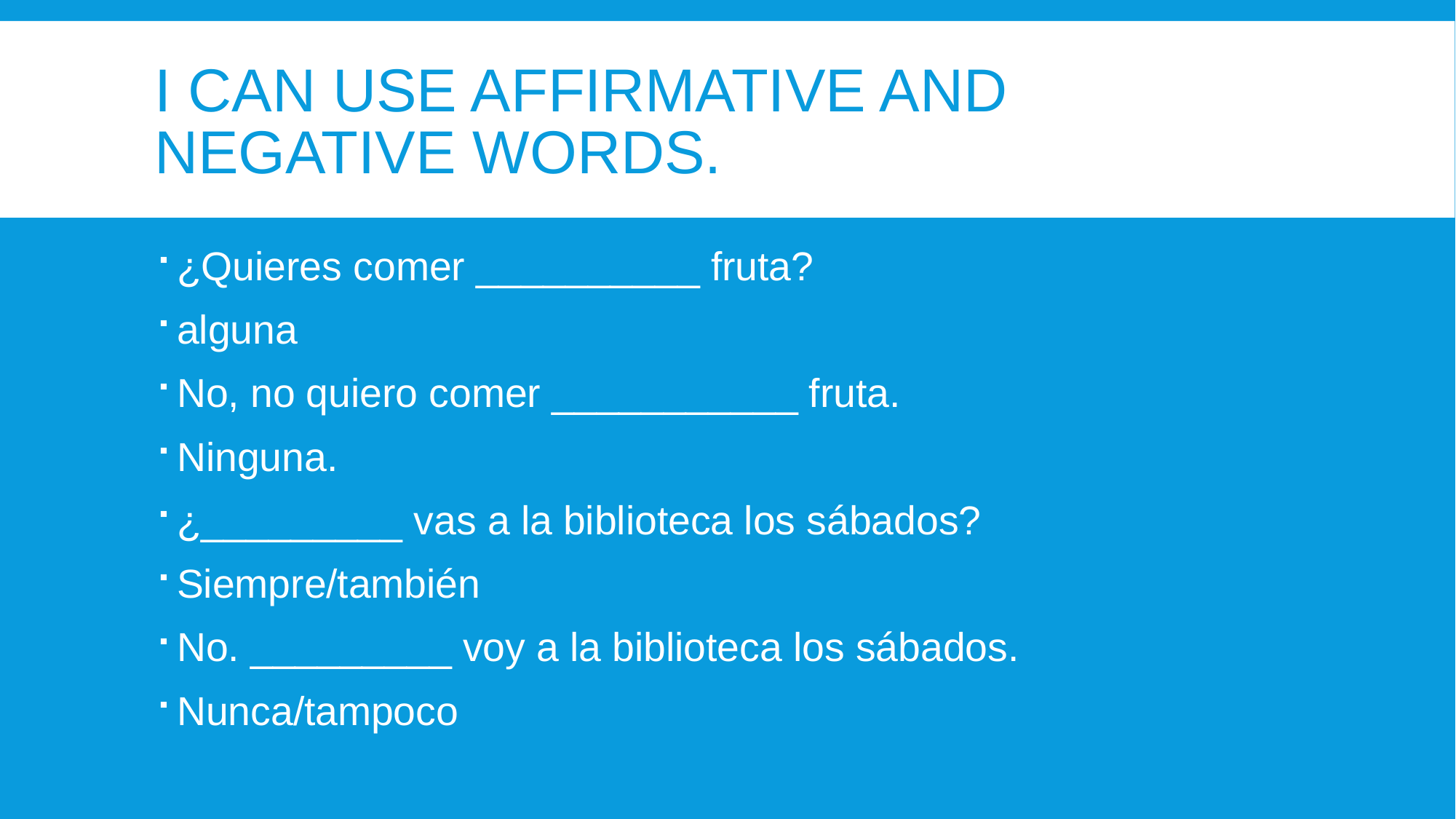

# I can use affirmative and negative words.
¿Quieres comer __________ fruta?
alguna
No, no quiero comer ___________ fruta.
Ninguna.
¿_________ vas a la biblioteca los sábados?
Siempre/también
No. _________ voy a la biblioteca los sábados.
Nunca/tampoco